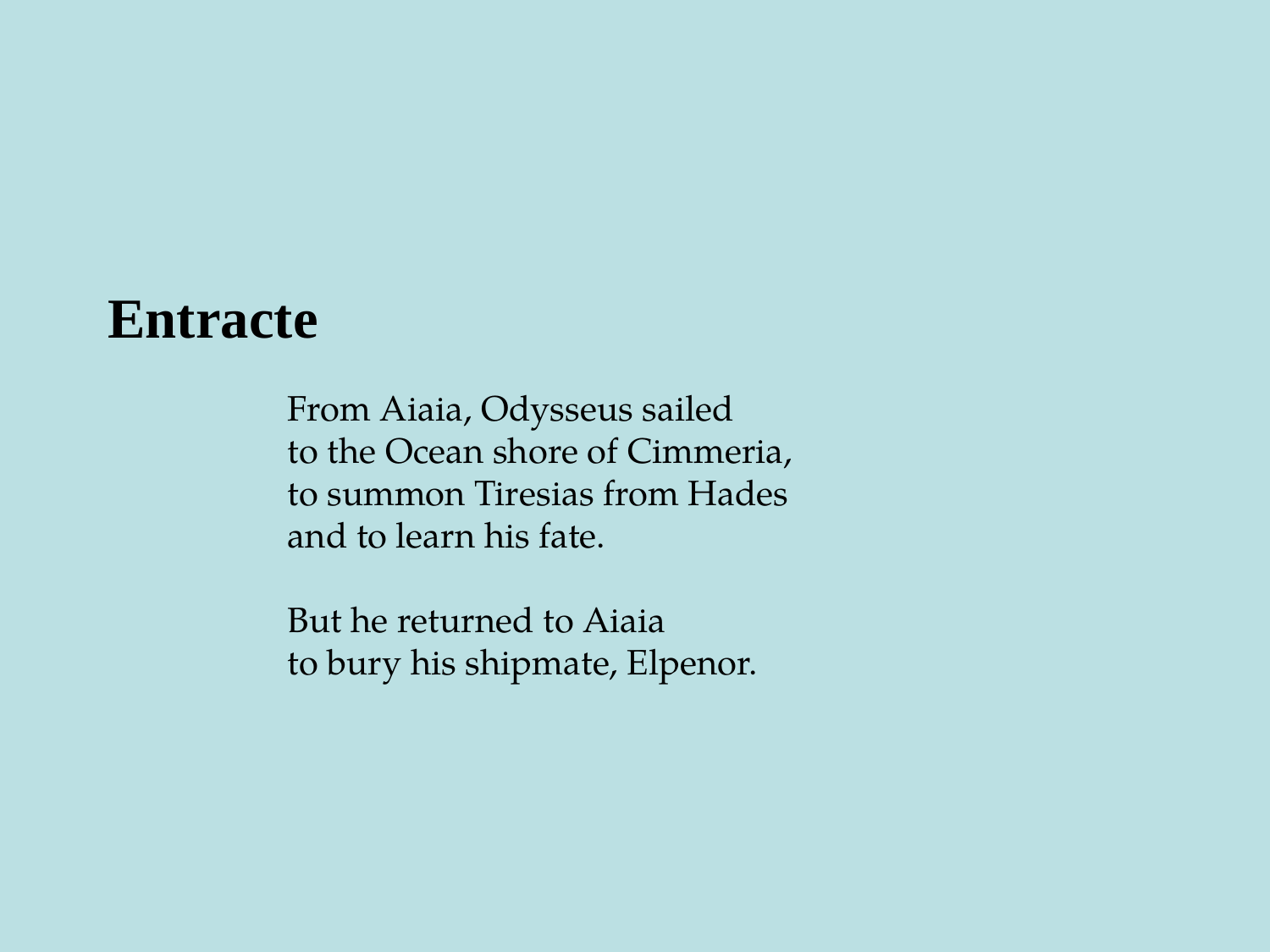

# From Aiaia, Odysseus sailed to the Ocean shore of Cimmeria, to summon Tiresias from Hades and to learn his fate. But he returned to Aiaia to bury his shipmate, Elpenor.
Entracte